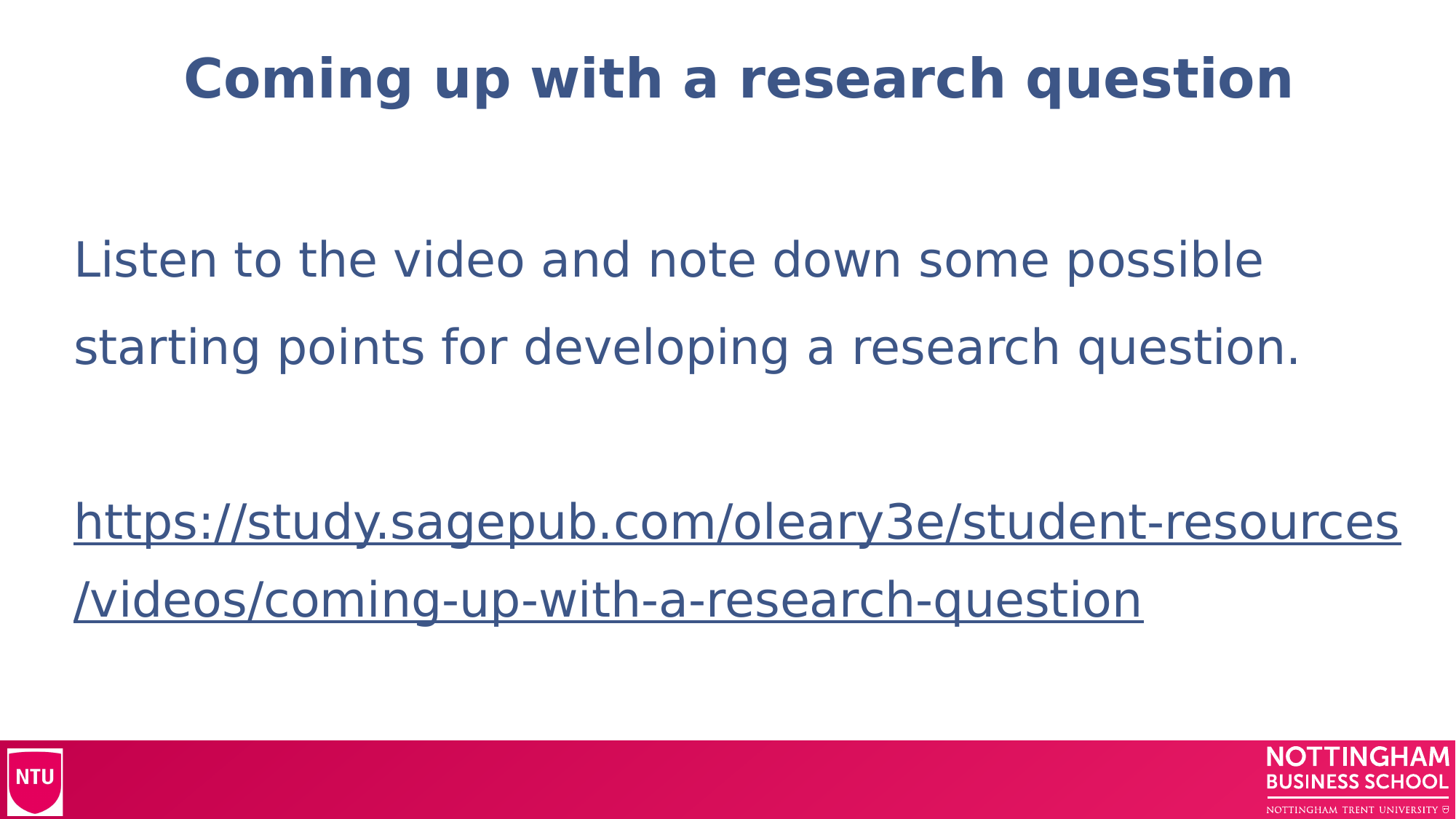

# Coming up with a research question
Listen to the video and note down some possible starting points for developing a research question.

https://study.sagepub.com/oleary3e/student-resources/videos/coming-up-with-a-research-question